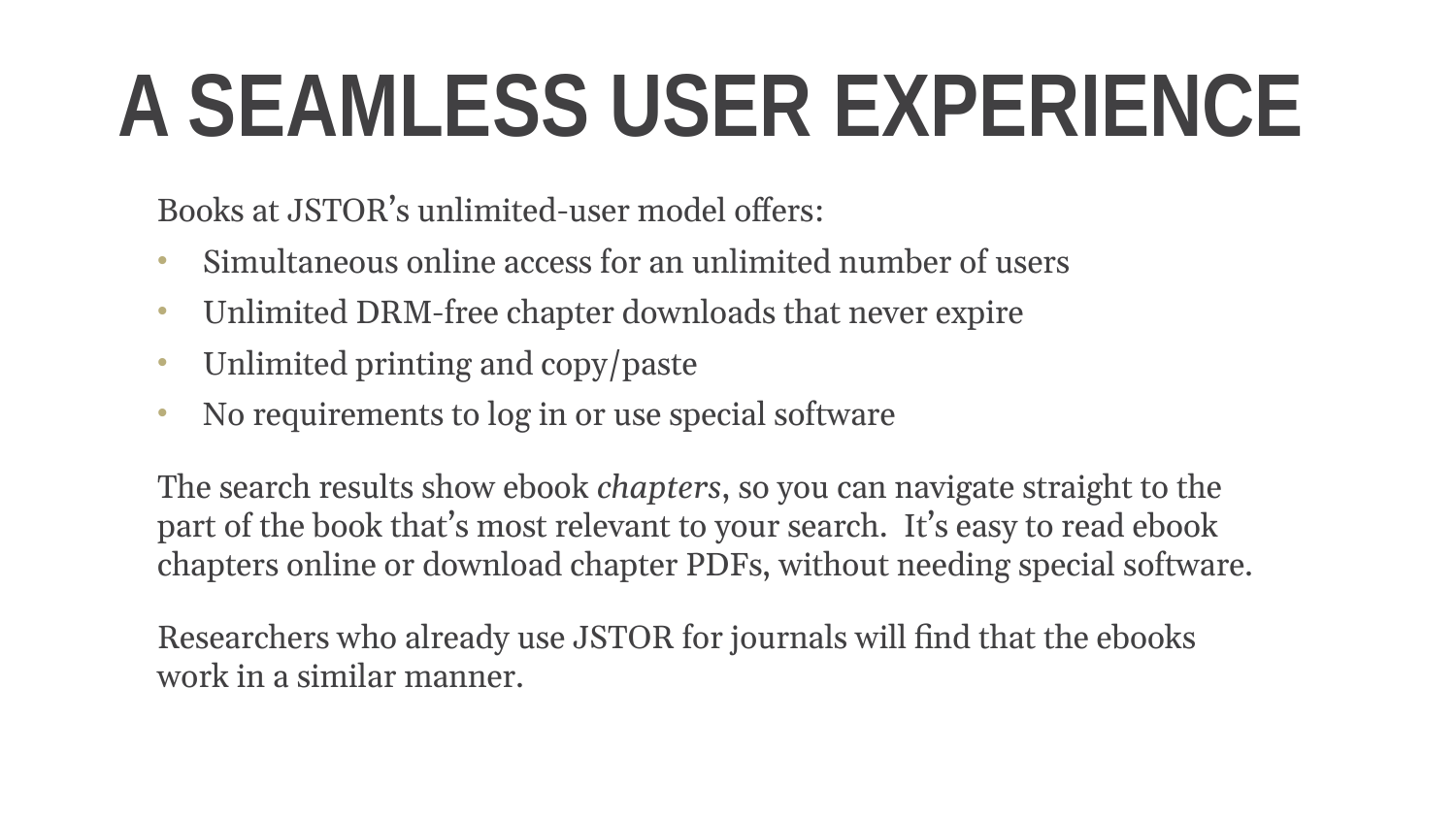

# A seamless user experience
Books at JSTOR’s unlimited-user model offers:
Simultaneous online access for an unlimited number of users
Unlimited DRM-free chapter downloads that never expire
Unlimited printing and copy/paste
No requirements to log in or use special software

The search results show ebook chapters, so you can navigate straight to the part of the book that’s most relevant to your search.  It’s easy to read ebook chapters online or download chapter PDFs, without needing special software.

Researchers who already use JSTOR for journals will find that the ebooks work in a similar manner.